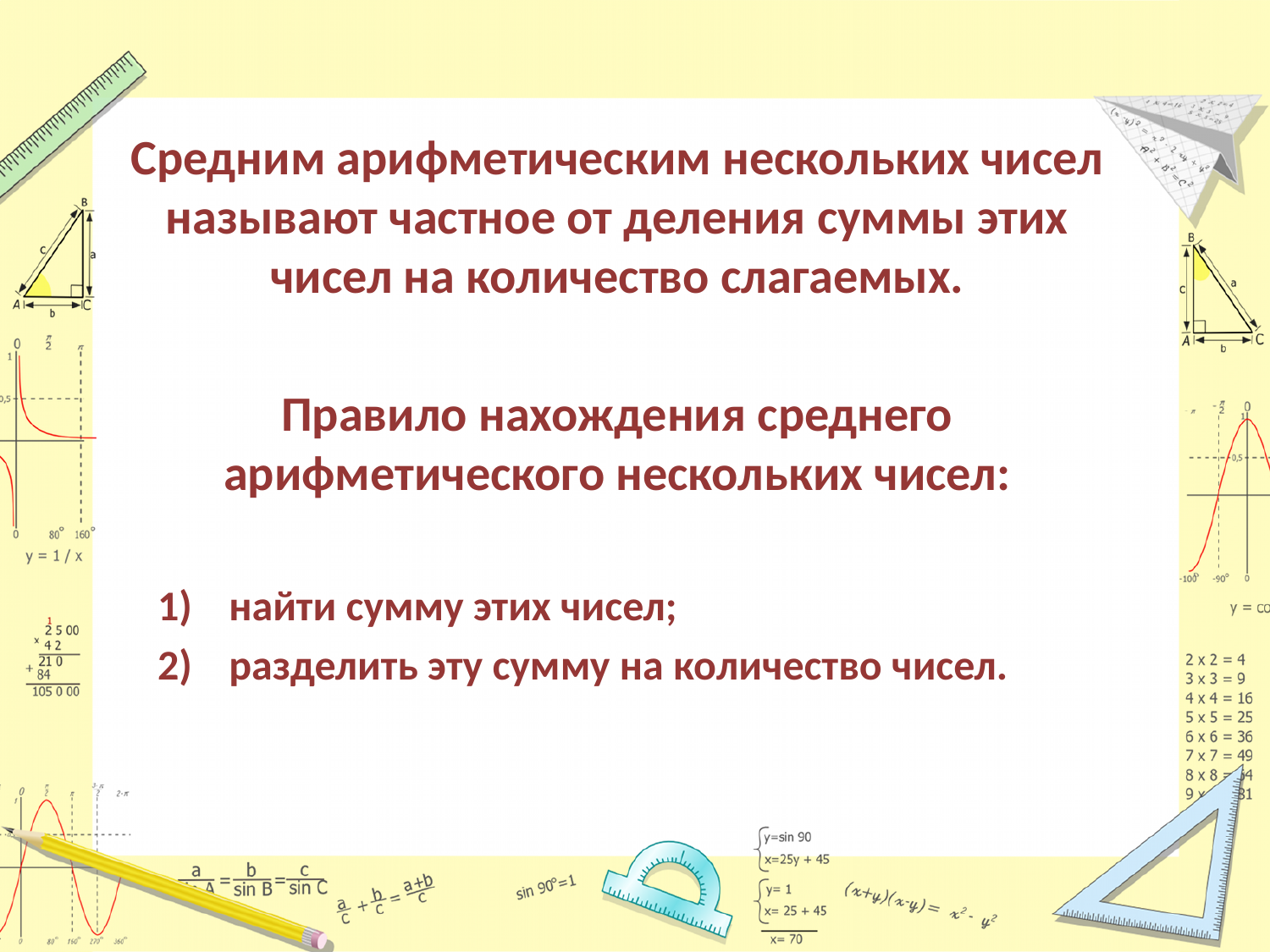

Средним арифметическим нескольких чисел называют частное от деления суммы этих чисел на количество слагаемых.

Правило нахождения среднего арифметического нескольких чисел:

найти сумму этих чисел;
разделить эту сумму на количество чисел.